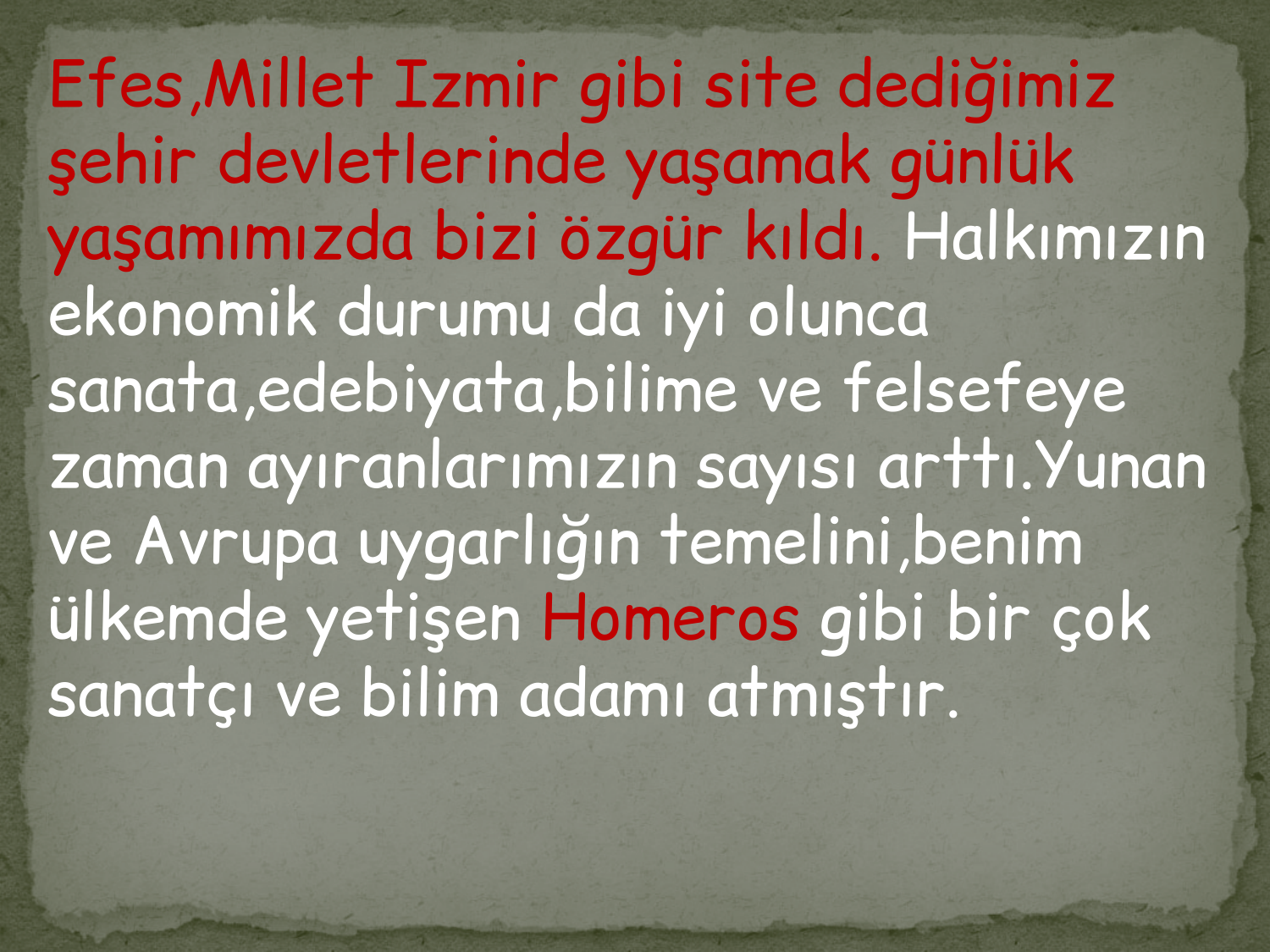

Efes,Millet Izmir gibi site dediğimiz şehir devletlerinde yaşamak günlük yaşamımızda bizi özgür kıldı. Halkımızın ekonomik durumu da iyi olunca sanata,edebiyata,bilime ve felsefeye zaman ayıranlarımızın sayısı arttı.Yunan ve Avrupa uygarlığın temelini,benim ülkemde yetişen Homeros gibi bir çok sanatçı ve bilim adamı atmıştır.